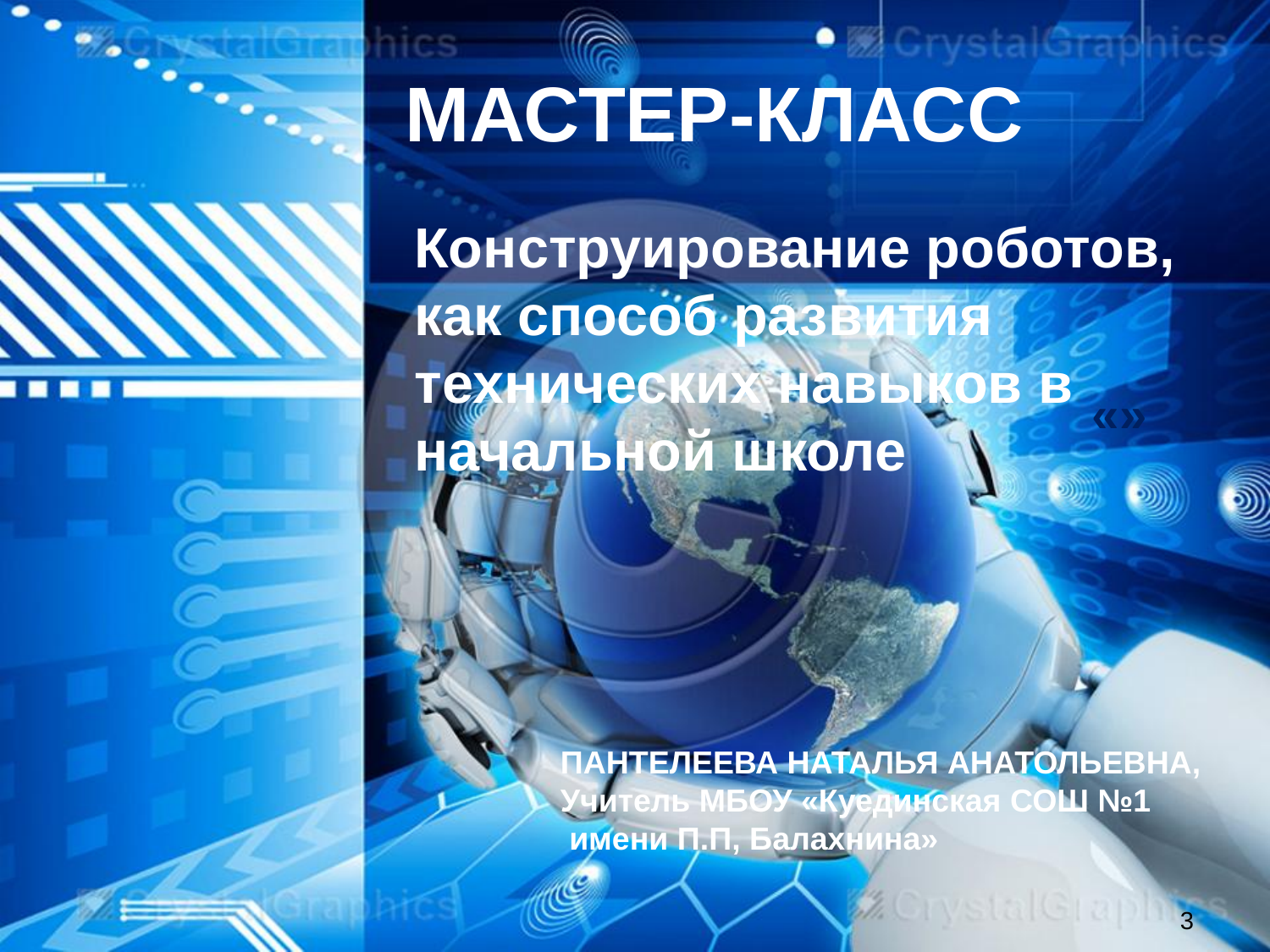

# МАСТЕР-КЛАСС
Конструирование роботов, как способ развития технических навыков в начальной школе
«»

ПАНТЕЛЕЕВА НАТАЛЬЯ АНАТОЛЬЕВНА,
Учитель МБОУ «Куединская СОШ №1
 имени П.П, Балахнина»
3